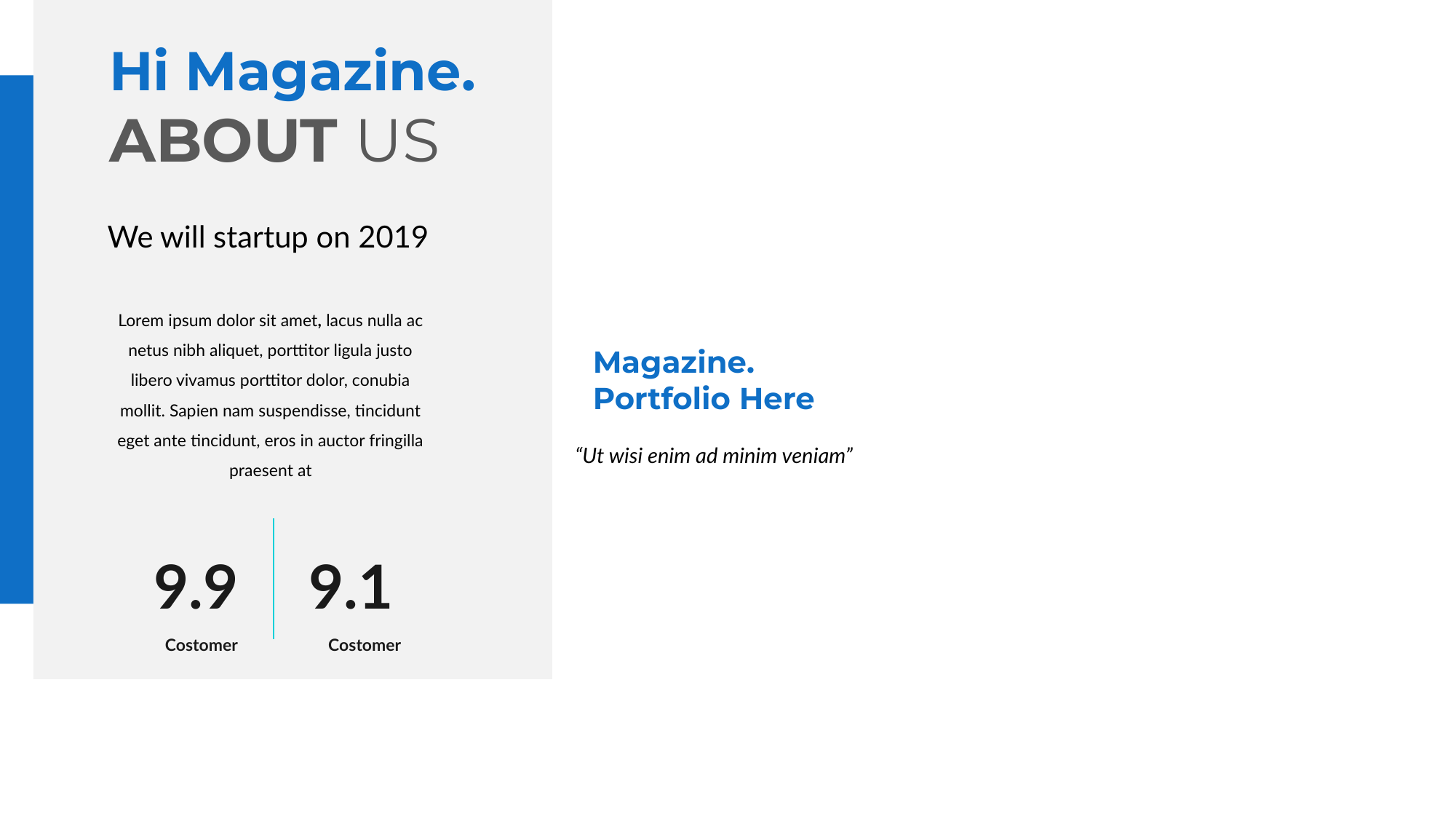

Hi Magazine.
ABOUT US
We will startup on 2019
Lorem ipsum dolor sit amet, lacus nulla ac netus nibh aliquet, porttitor ligula justo libero vivamus porttitor dolor, conubia mollit. Sapien nam suspendisse, tincidunt eget ante tincidunt, eros in auctor fringilla praesent at
Magazine.
Portfolio Here
“Ut wisi enim ad minim veniam”
9.9
9.1
Costomer
Costomer